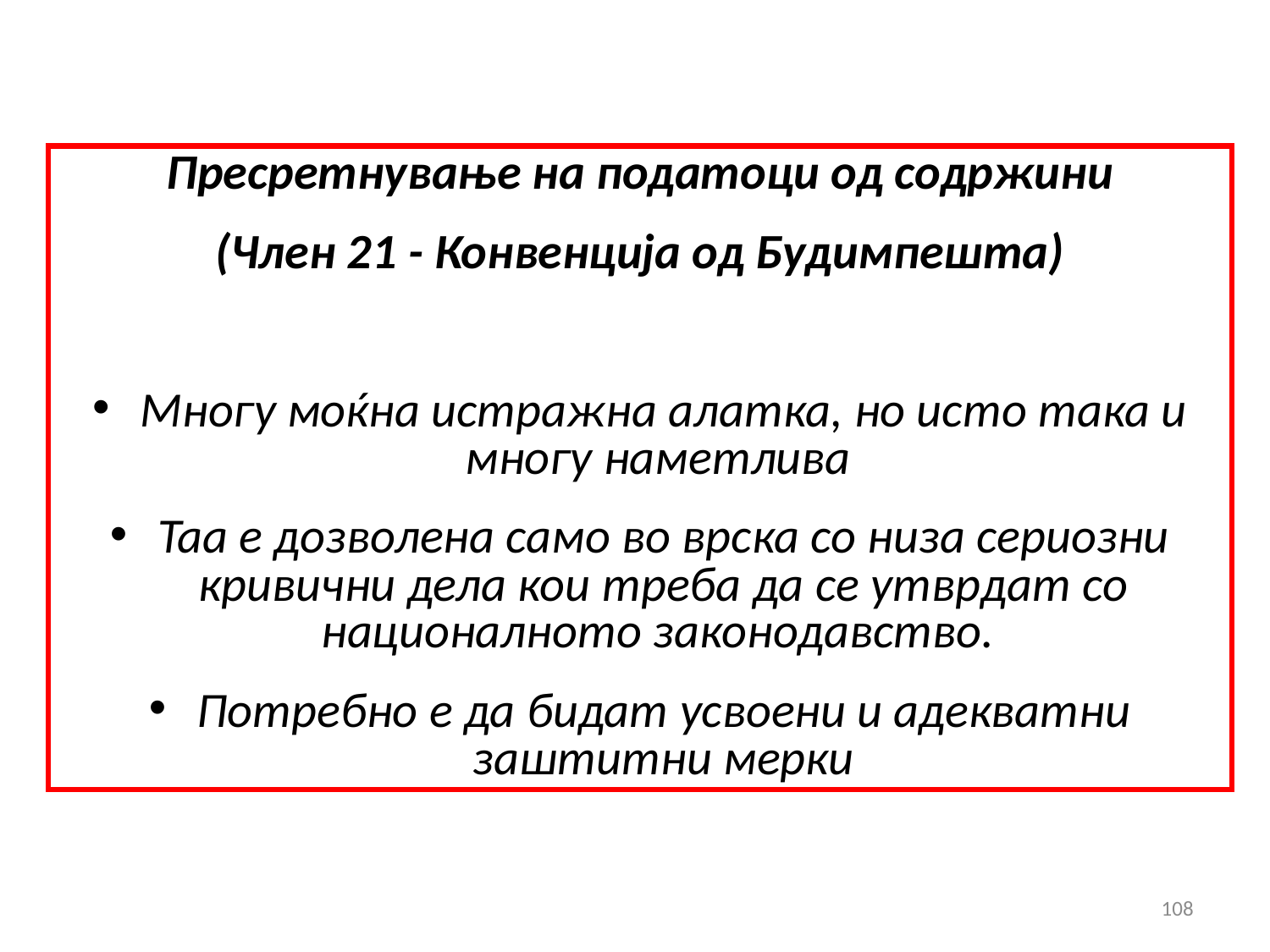

Пресретнување на податоци од содржини
(Член 21 - Конвенција од Будимпешта)

Многу моќна истражна алатка, но исто така и многу наметлива
Таа е дозволена само во врска со низа сериозни кривични дела кои треба да се утврдат со националното законодавство.
Потребно е да бидат усвоени и адекватни заштитни мерки
108